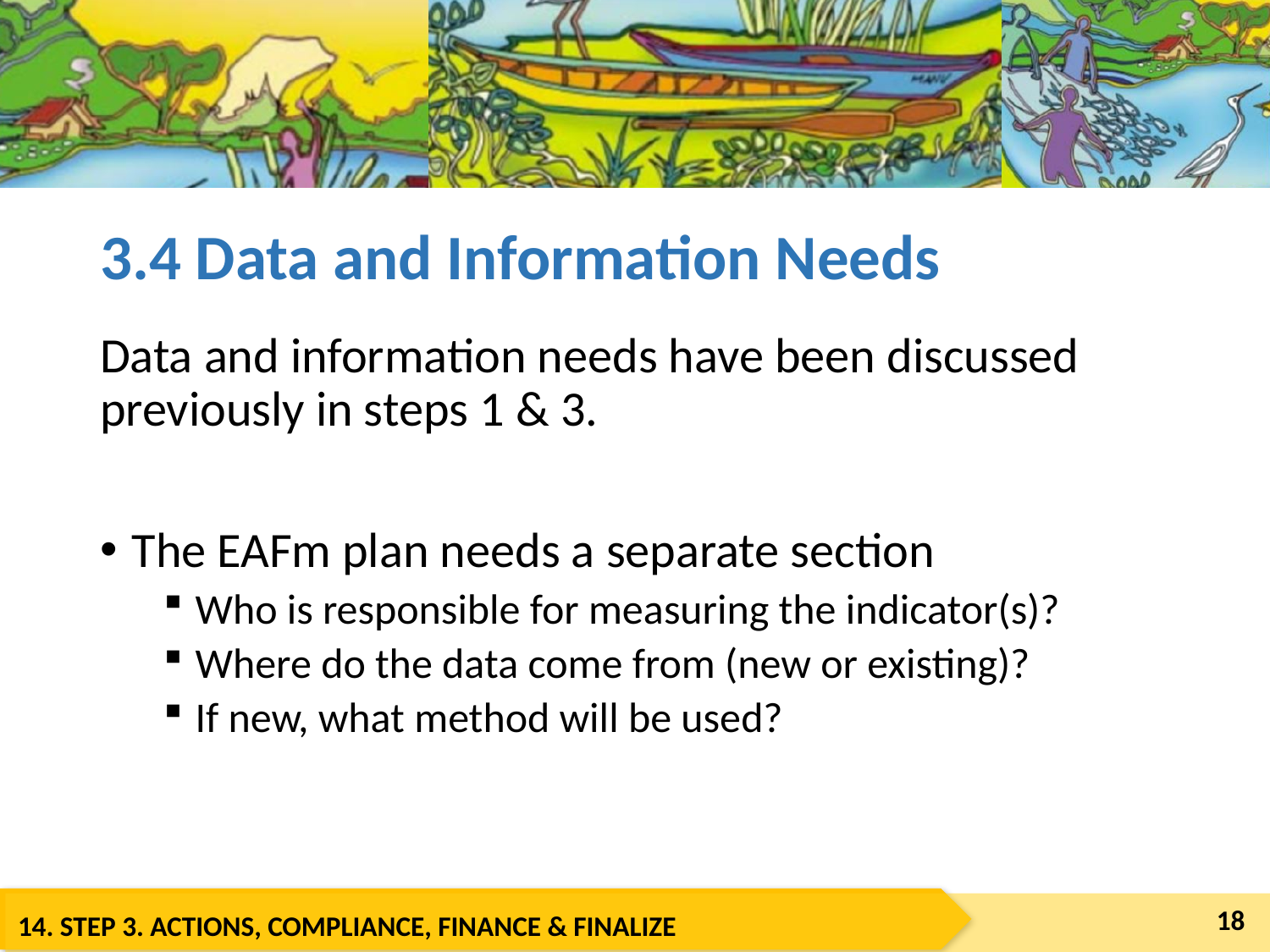

# 3.4 Data and Information Needs
Data and information needs have been discussed previously in steps 1 & 3.

The EAFm plan needs a separate section
Who is responsible for measuring the indicator(s)?
Where do the data come from (new or existing)?
If new, what method will be used?

18